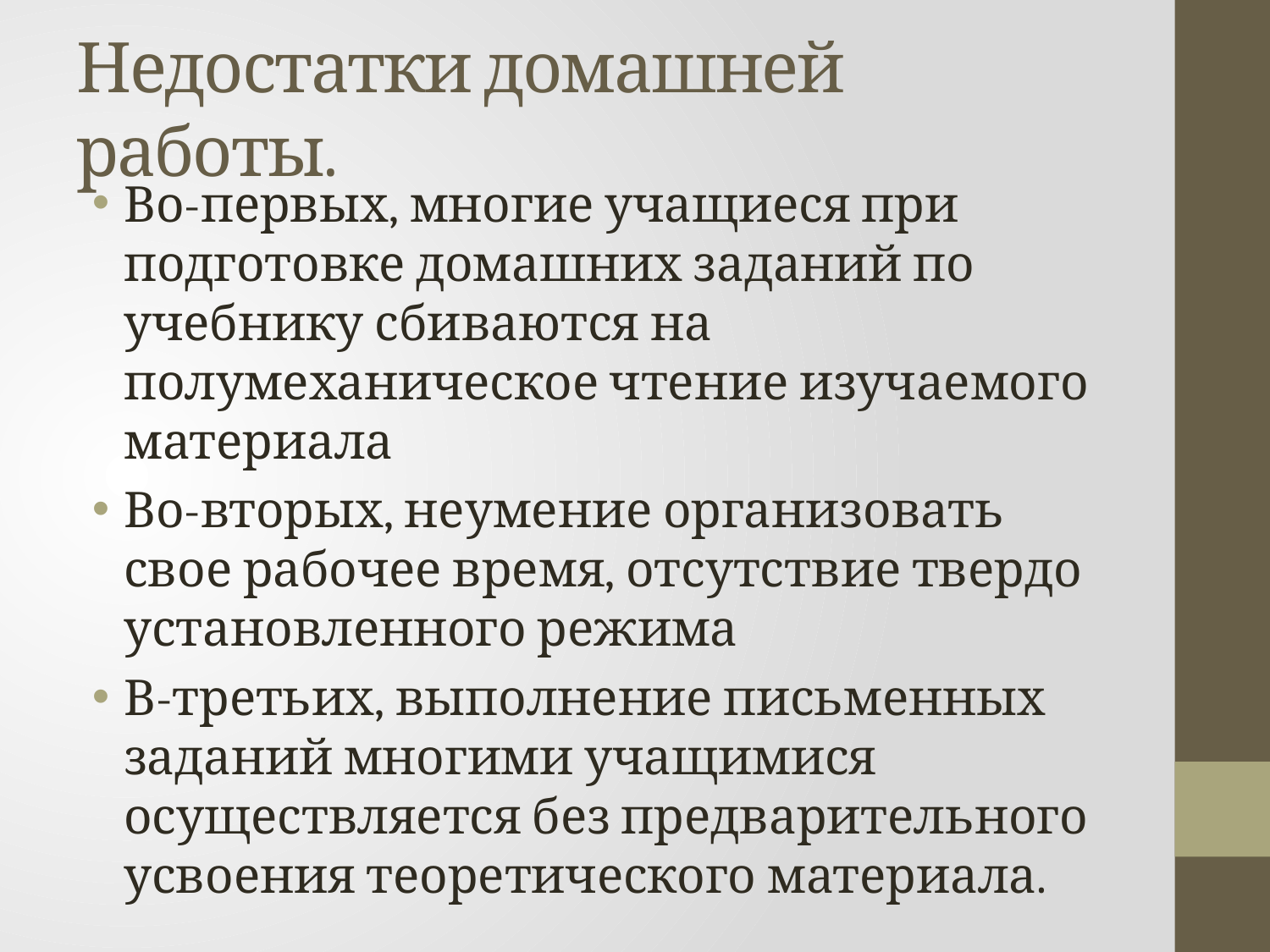

# Недостатки домашней работы.
Во-первых, многие учащиеся при подготовке домашних заданий по учебнику сбиваются на полумеханическое чтение изучаемого материала
Во-вторых, неумение организовать свое рабочее время, отсутствие твердо установленного режима
В-третьих, выполнение письменных заданий многими учащимися осуществляется без предварительного усвоения теоретического материала.